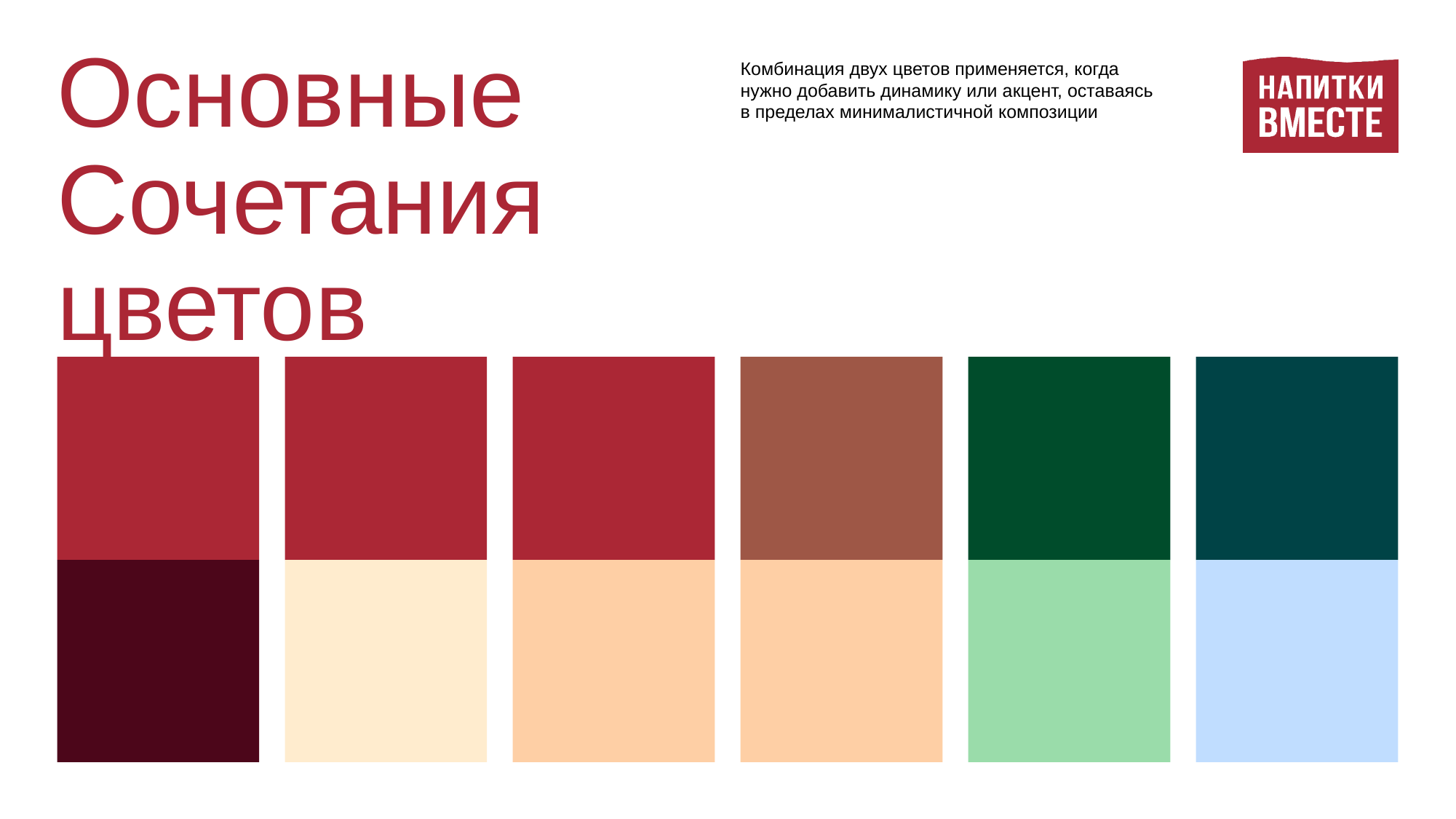

Основные
Сочетания цветов
Комбинация двух цветов применяется, когда
нужно добавить динамику или акцент, оставаясь
в пределах минималистичной композиции